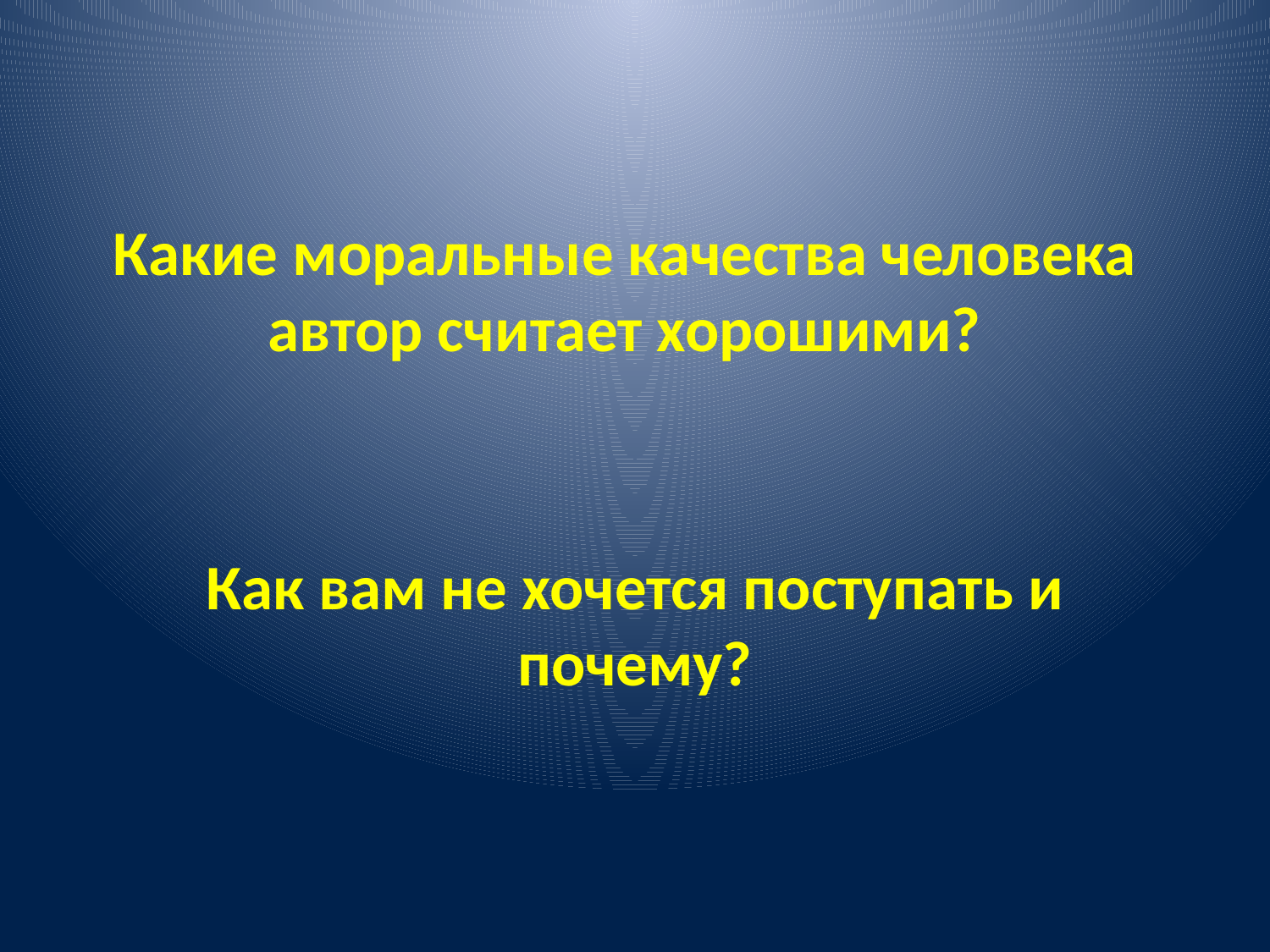

# Какие моральные качества человека автор считает хорошими?
Как вам не хочется поступать и почему?